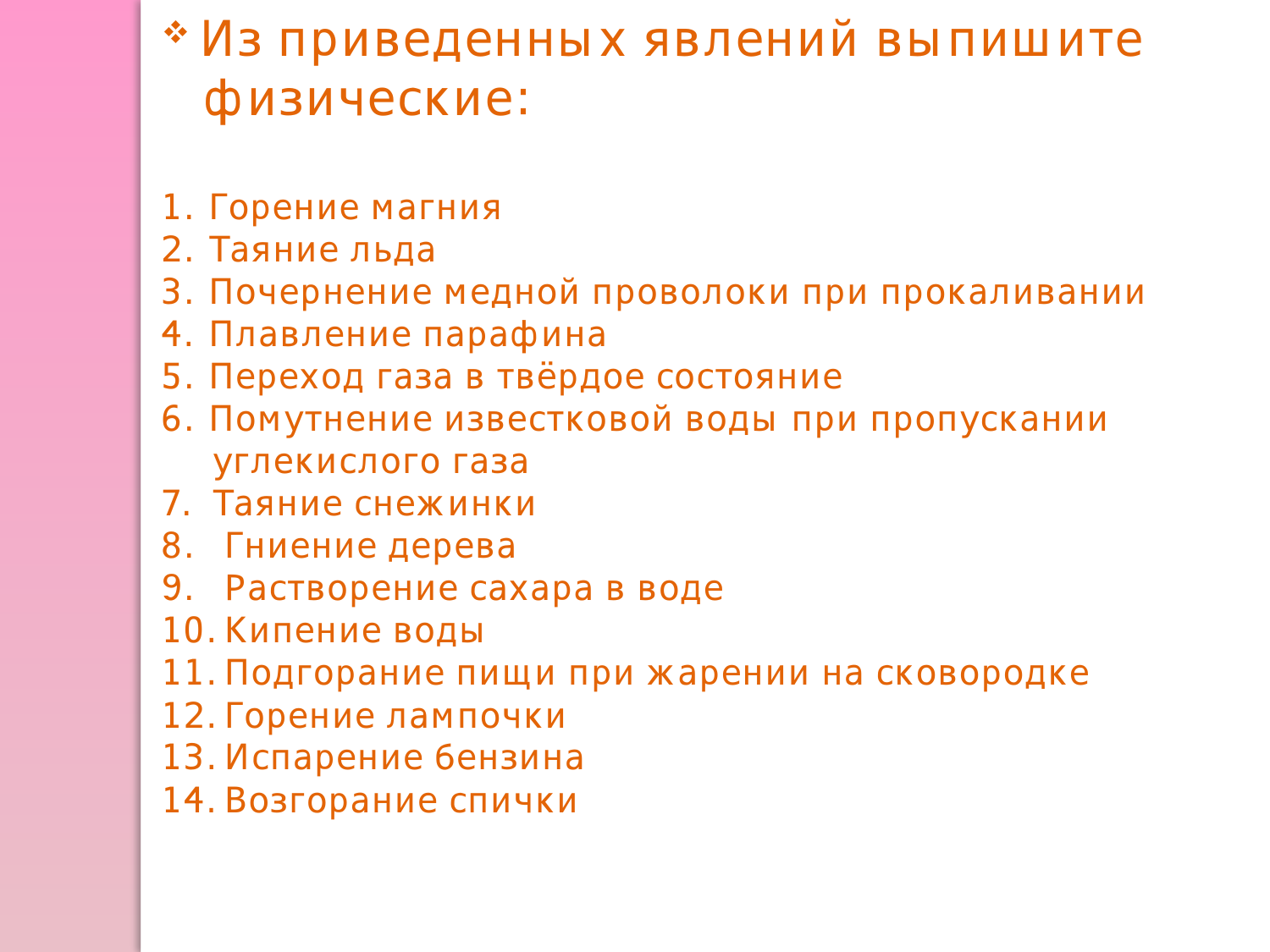

Из приведенных явлений выпишите
   физические:

Горение магния
Таяние льда
Почернение медной проволоки при прокаливании
Плавление парафина
Переход газа в твёрдое состояние
Помутнение известковой воды при пропускании
     углекислого газа
7.  Таяние снежинки
Гниение дерева
Растворение сахара в воде
Кипение воды
Подгорание пищи при жарении на сковородке
Горение лампочки
Испарение бензина
Возгорание спички